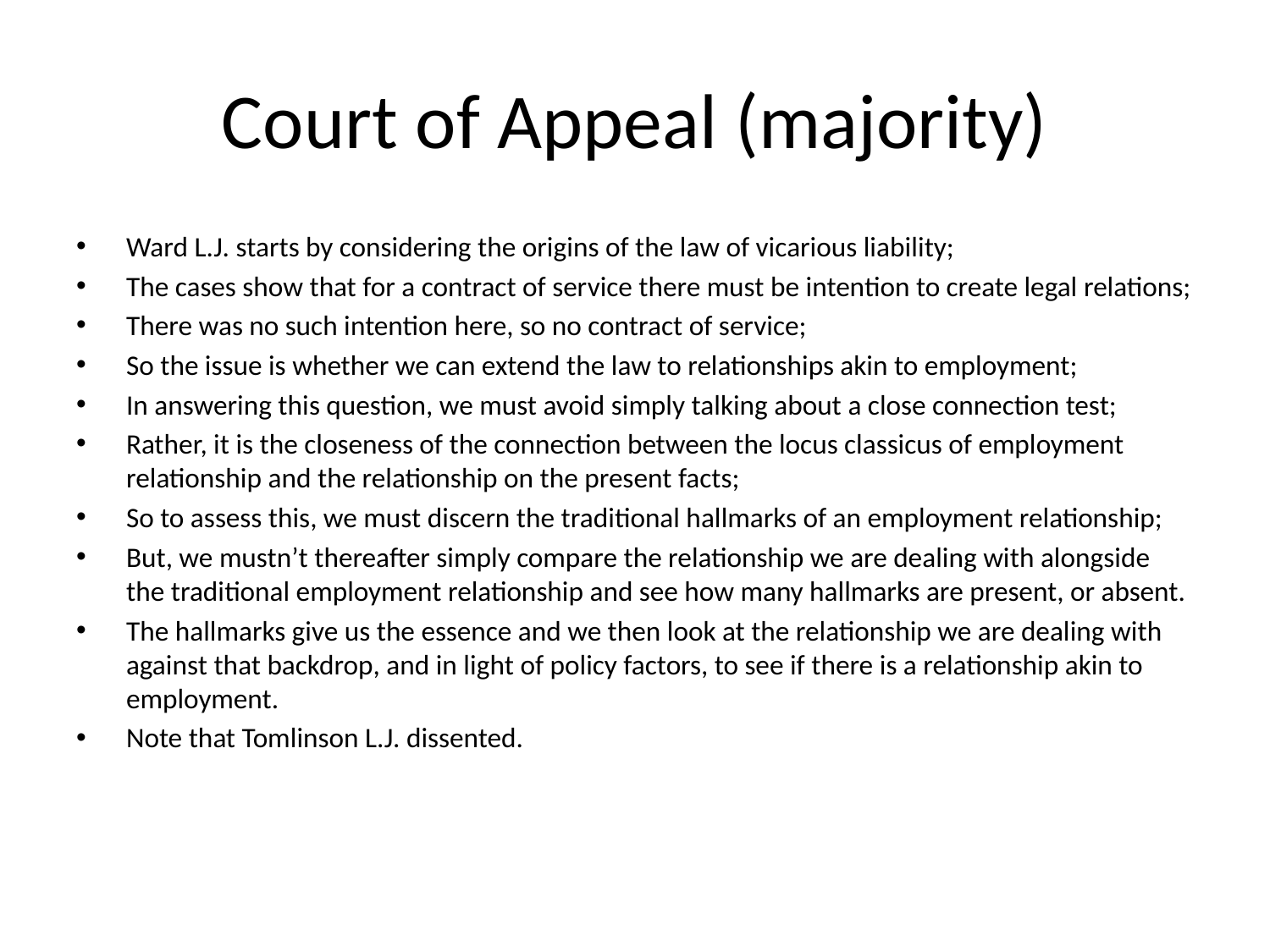

# Court of Appeal (majority)
Ward L.J. starts by considering the origins of the law of vicarious liability;
The cases show that for a contract of service there must be intention to create legal relations;
There was no such intention here, so no contract of service;
So the issue is whether we can extend the law to relationships akin to employment;
In answering this question, we must avoid simply talking about a close connection test;
Rather, it is the closeness of the connection between the locus classicus of employment relationship and the relationship on the present facts;
So to assess this, we must discern the traditional hallmarks of an employment relationship;
But, we mustn’t thereafter simply compare the relationship we are dealing with alongside the traditional employment relationship and see how many hallmarks are present, or absent.
The hallmarks give us the essence and we then look at the relationship we are dealing with against that backdrop, and in light of policy factors, to see if there is a relationship akin to employment.
Note that Tomlinson L.J. dissented.